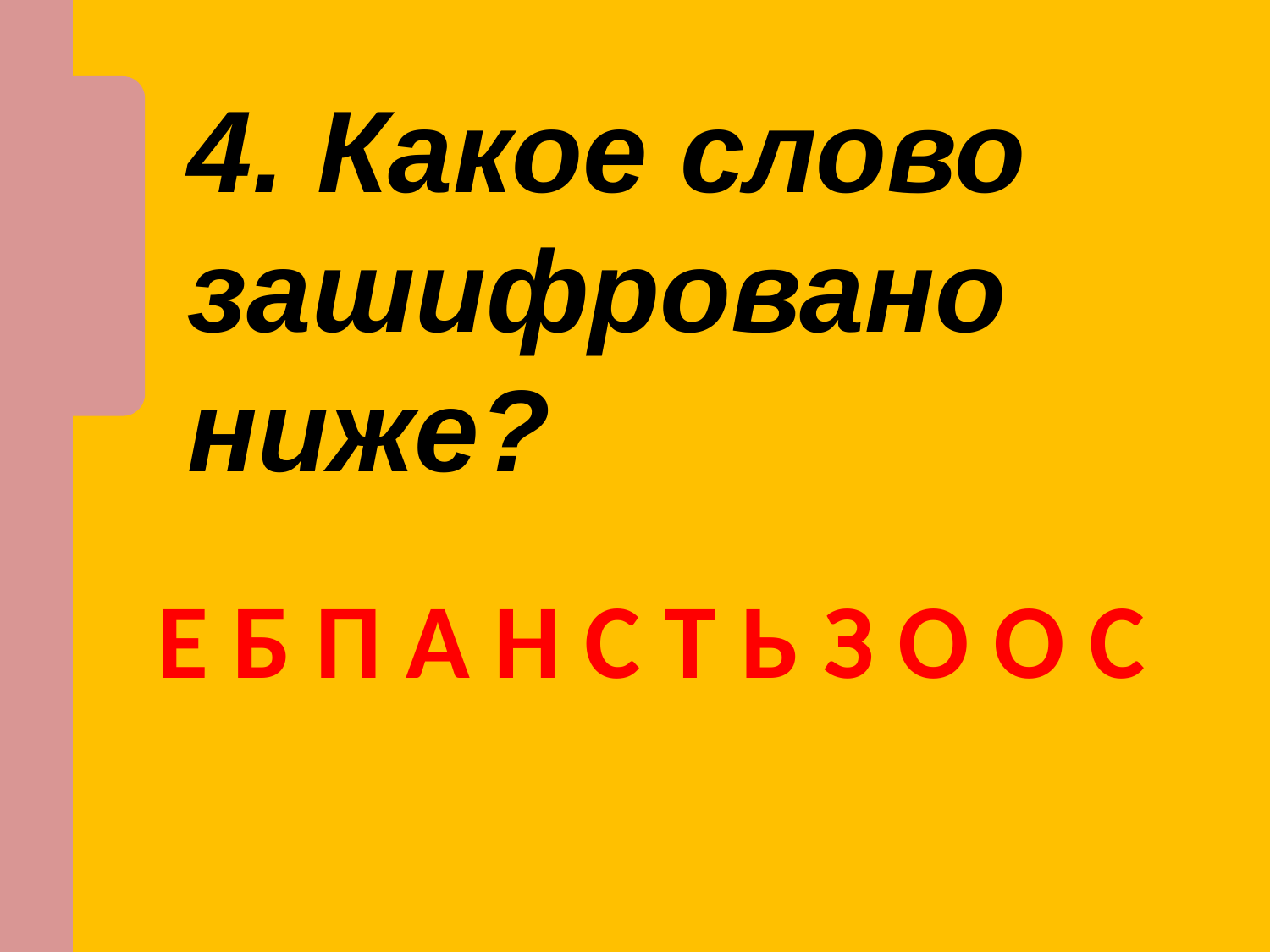

4. Какое слово зашифровано ниже?

Е Б П А Н С Т Ь З О О С